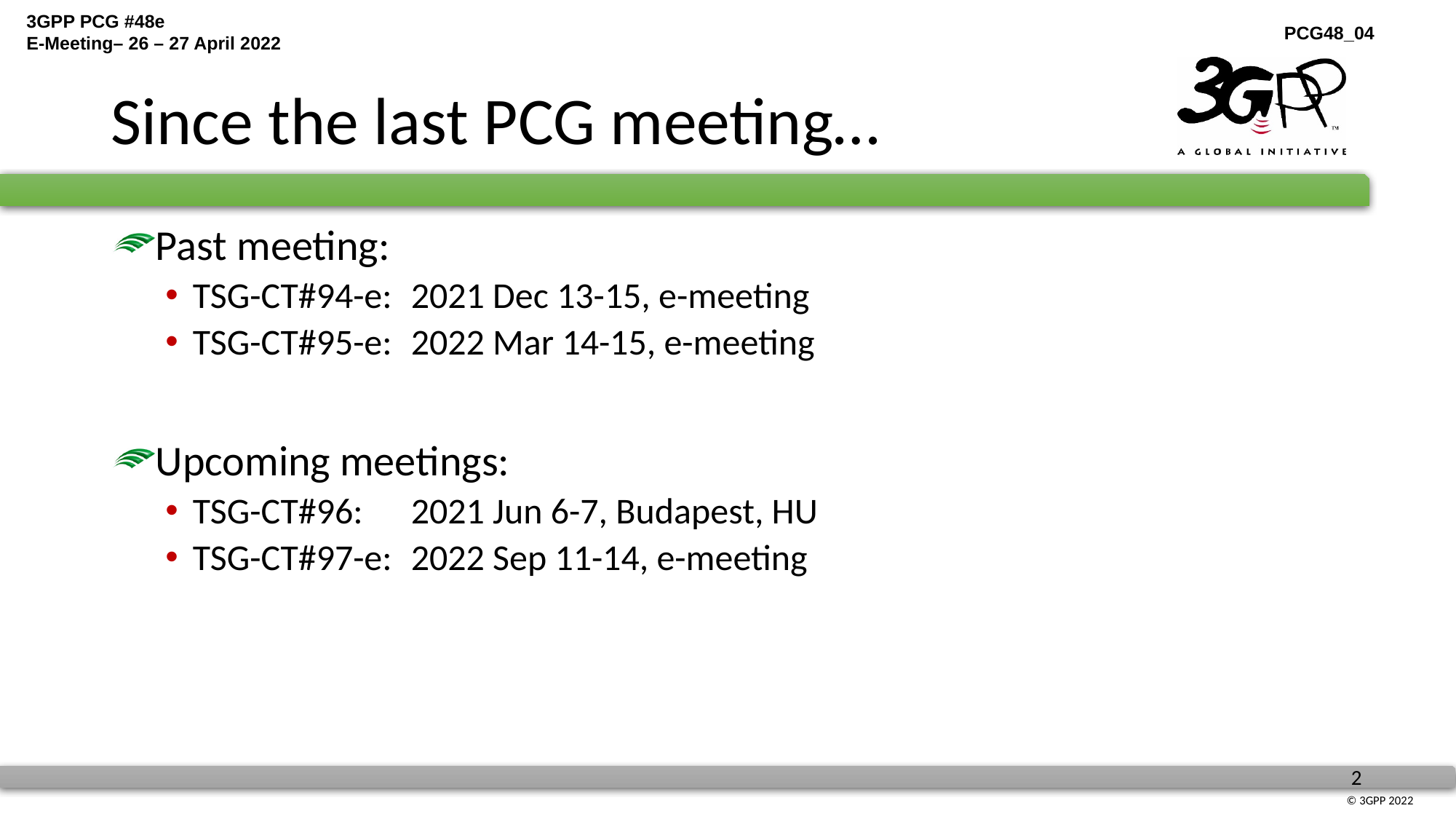

# Since the last PCG meeting…
Past meeting:
TSG-CT#94-e: 	2021 Dec 13-15, e-meeting
TSG-CT#95-e: 	2022 Mar 14-15, e-meeting

Upcoming meetings:
TSG-CT#96: 	2021 Jun 6-7, Budapest, HU
TSG-CT#97-e: 	2022 Sep 11-14, e-meeting